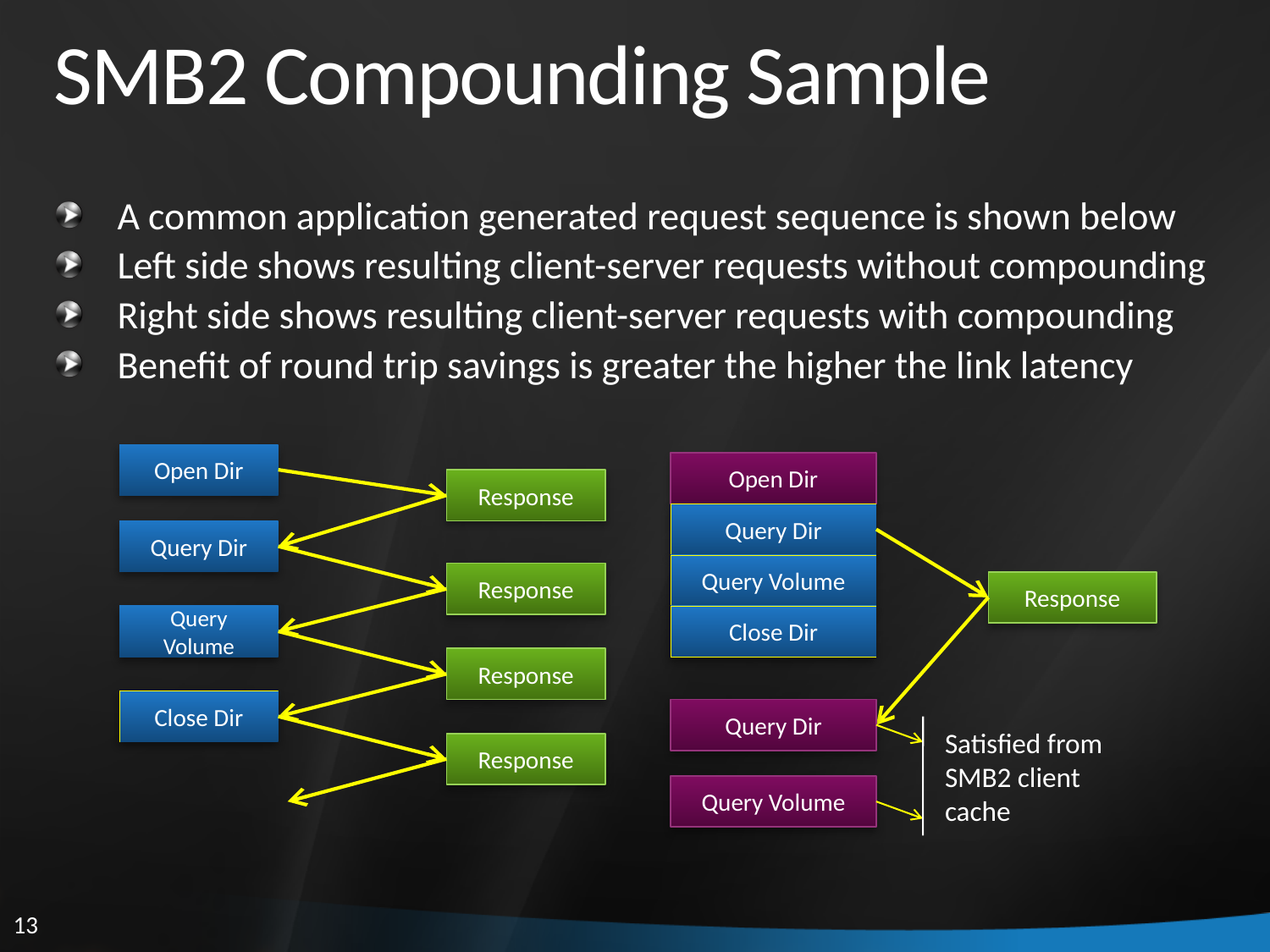

# SMB2 Compounding Sample
A common application generated request sequence is shown below
Left side shows resulting client-server requests without compounding
Right side shows resulting client-server requests with compounding
Benefit of round trip savings is greater the higher the link latency
Open Dir
Open Dir
Response
Query Dir
Query Dir
Query Volume
Response
Response
Query Volume
Close Dir
Response
Close Dir
Query Dir
Satisfied from SMB2 client cache
Response
Query Volume